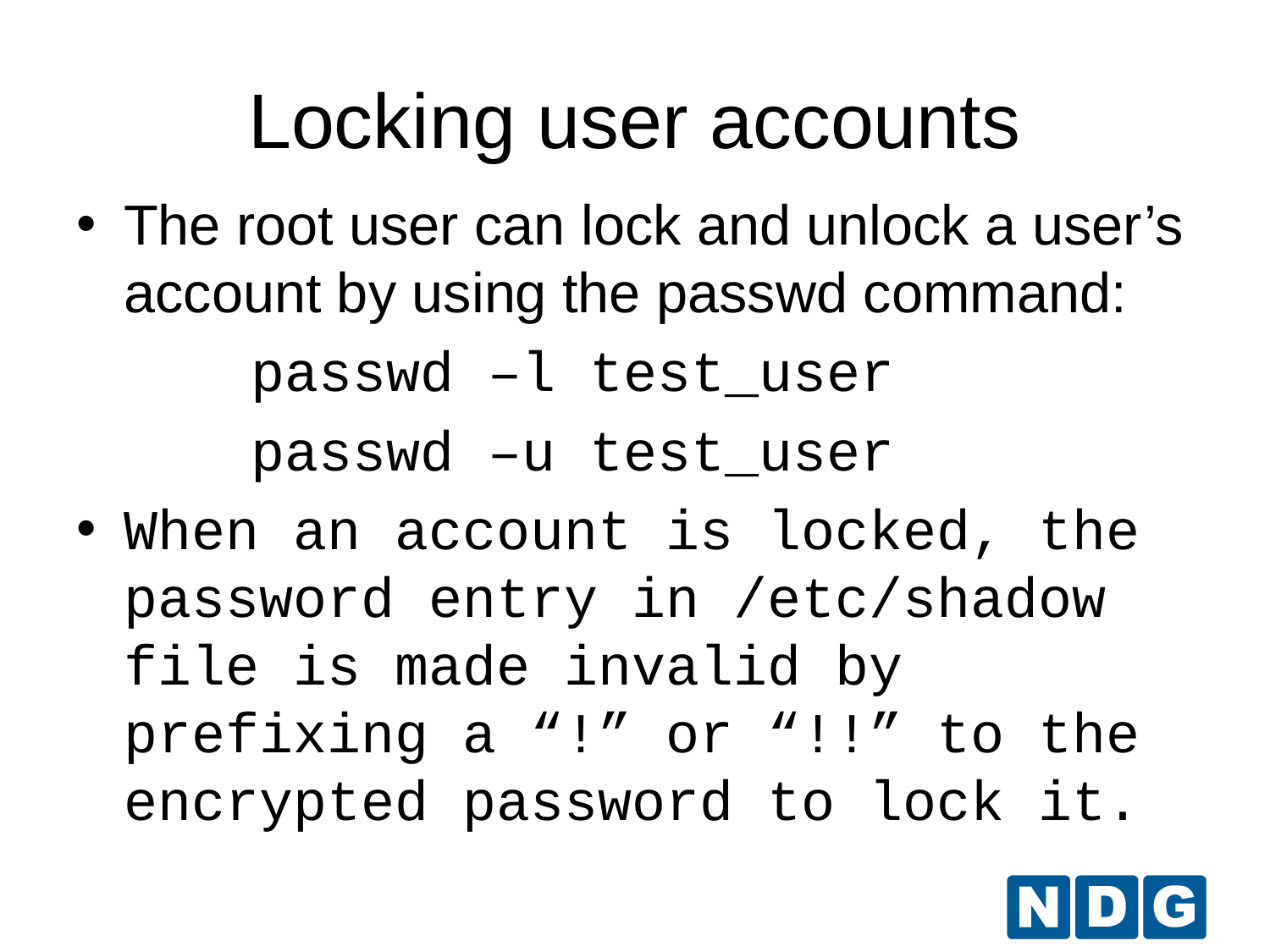

Locking user accounts
The root user can lock and unlock a user’s account by using the passwd command:
passwd –l test_user
passwd –u test_user
When an account is locked, the password entry in /etc/shadow file is made invalid by prefixing a “!” or “!!” to the encrypted password to lock it.